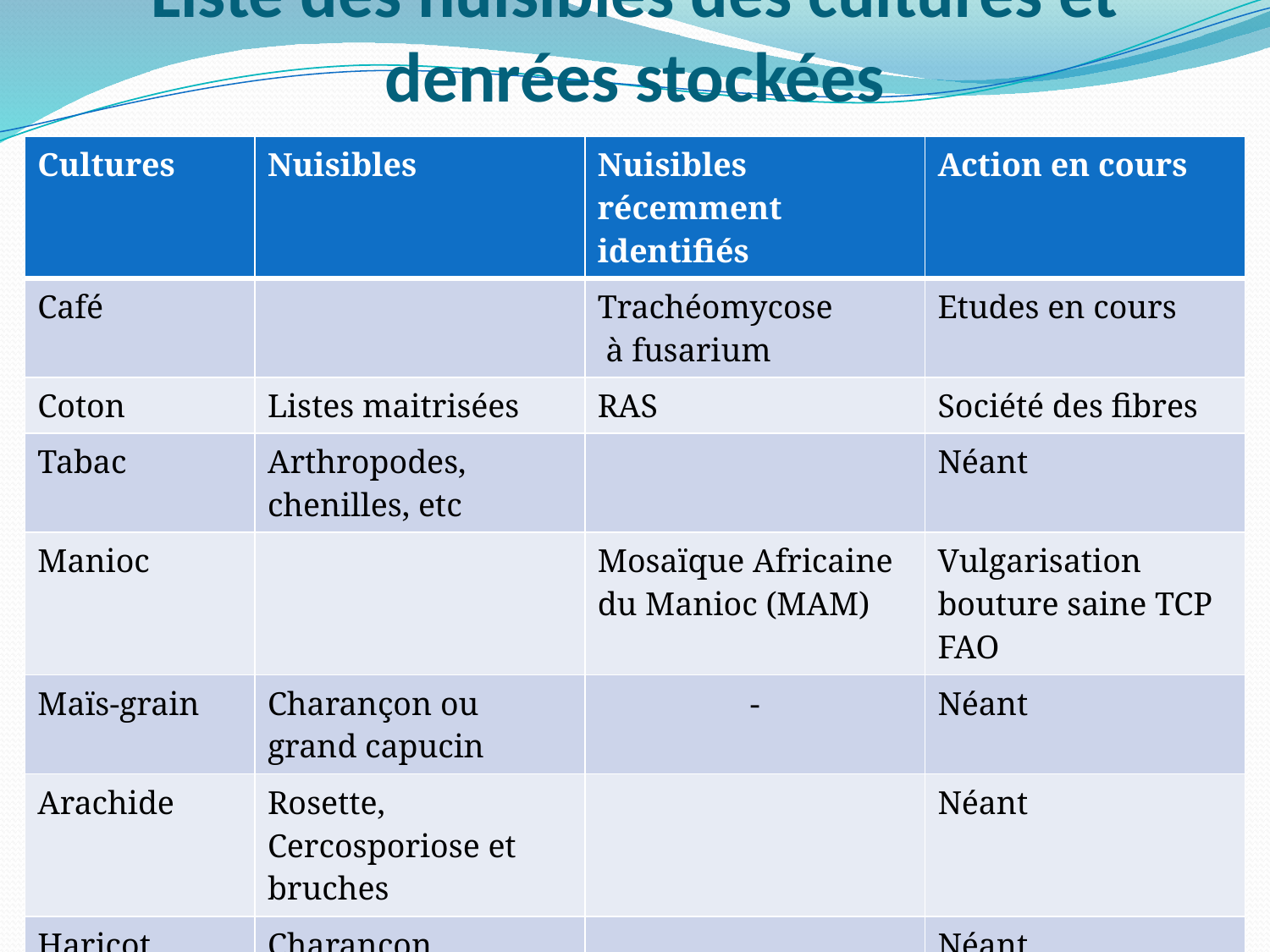

# Liste des nuisibles des cultures et denrées stockées
| Cultures | Nuisibles | Nuisibles récemment identifiés | Action en cours |
| --- | --- | --- | --- |
| Café |  | Trachéomycose à fusarium | Etudes en cours |
| Coton | Listes maitrisées | RAS | Société des fibres |
| Tabac | Arthropodes, chenilles, etc |  | Néant |
| Manioc |  | Mosaïque Africaine du Manioc (MAM) | Vulgarisation bouture saine TCP FAO |
| Maïs-grain | Charançon ou grand capucin | - | Néant |
| Arachide | Rosette, Cercosporiose et bruches |  | Néant |
| Haricot | Charançon |  | Néant |
| Agrumes |  | Taches sclérotiques des fruits | Néant |
| Bananes | Virus de la banane | Bunchy top | Néant |